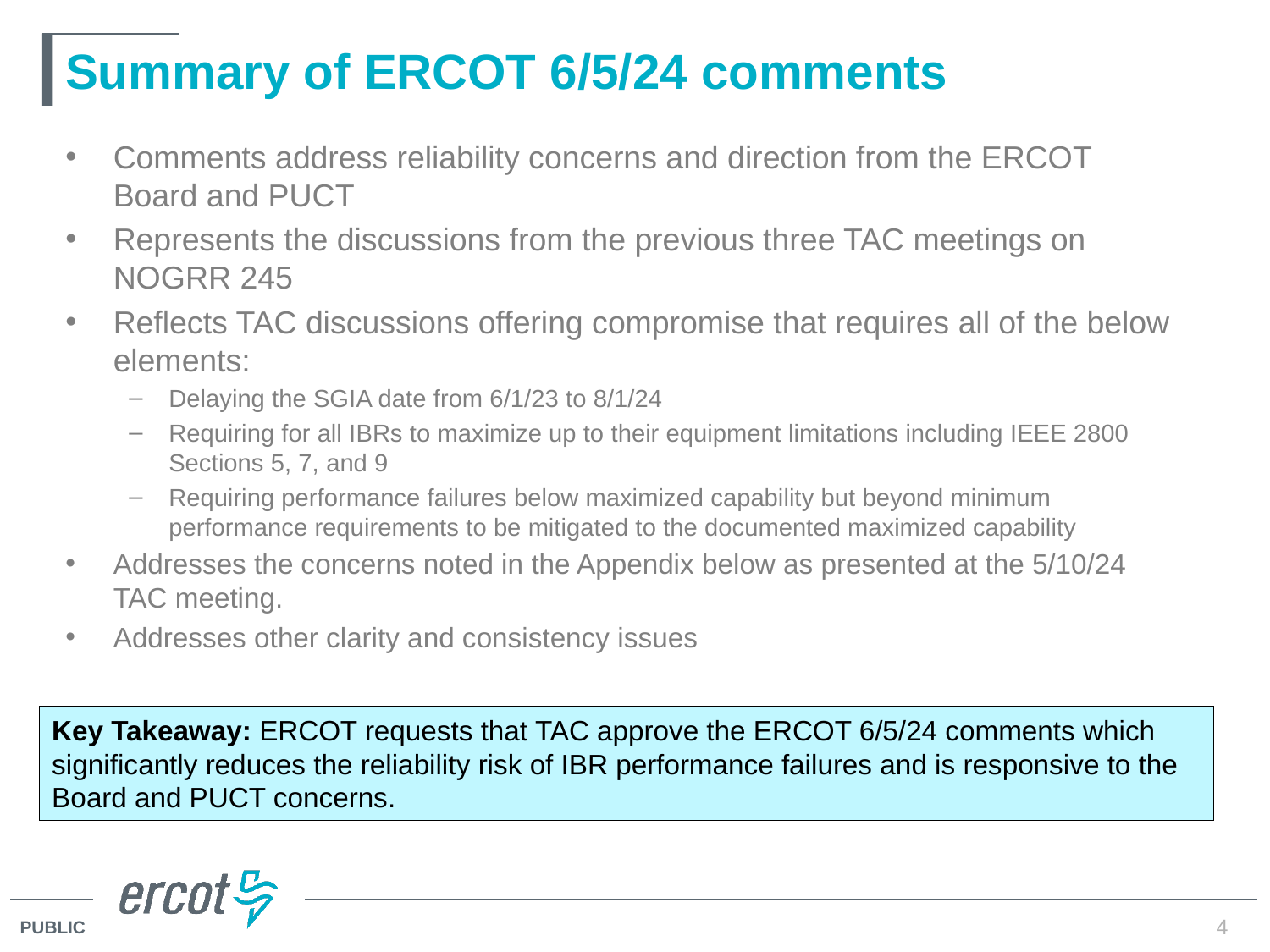

# Summary of ERCOT 6/5/24 comments
Comments address reliability concerns and direction from the ERCOT Board and PUCT
Represents the discussions from the previous three TAC meetings on NOGRR 245
Reflects TAC discussions offering compromise that requires all of the below elements:
Delaying the SGIA date from 6/1/23 to 8/1/24
Requiring for all IBRs to maximize up to their equipment limitations including IEEE 2800 Sections 5, 7, and 9
Requiring performance failures below maximized capability but beyond minimum performance requirements to be mitigated to the documented maximized capability
Addresses the concerns noted in the Appendix below as presented at the 5/10/24 TAC meeting.
Addresses other clarity and consistency issues

Key Takeaway: ERCOT requests that TAC approve the ERCOT 6/5/24 comments which significantly reduces the reliability risk of IBR performance failures and is responsive to the Board and PUCT concerns.
4